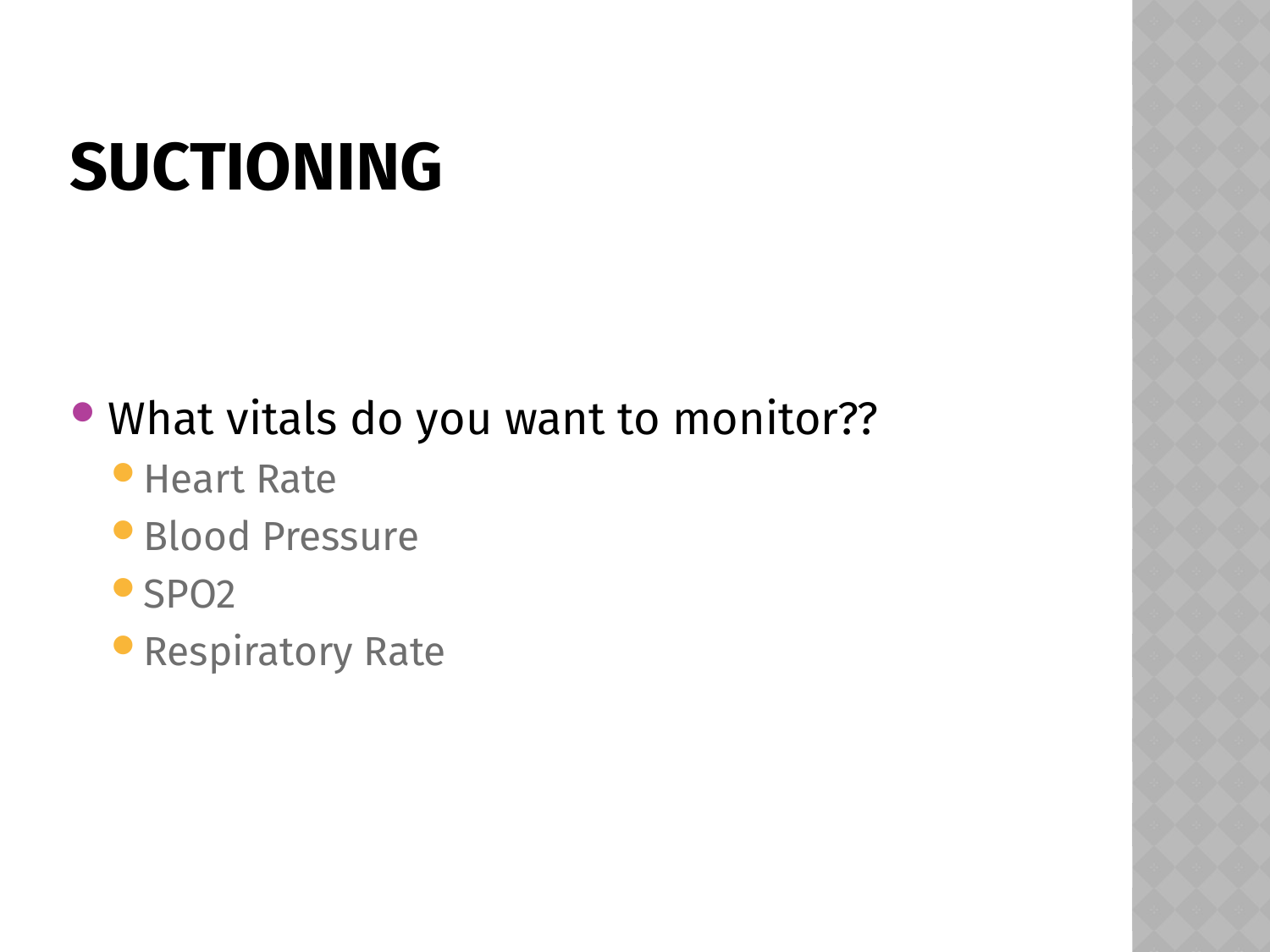

# Suctioning
What vitals do you want to monitor??
Heart Rate
Blood Pressure
SPO2
Respiratory Rate